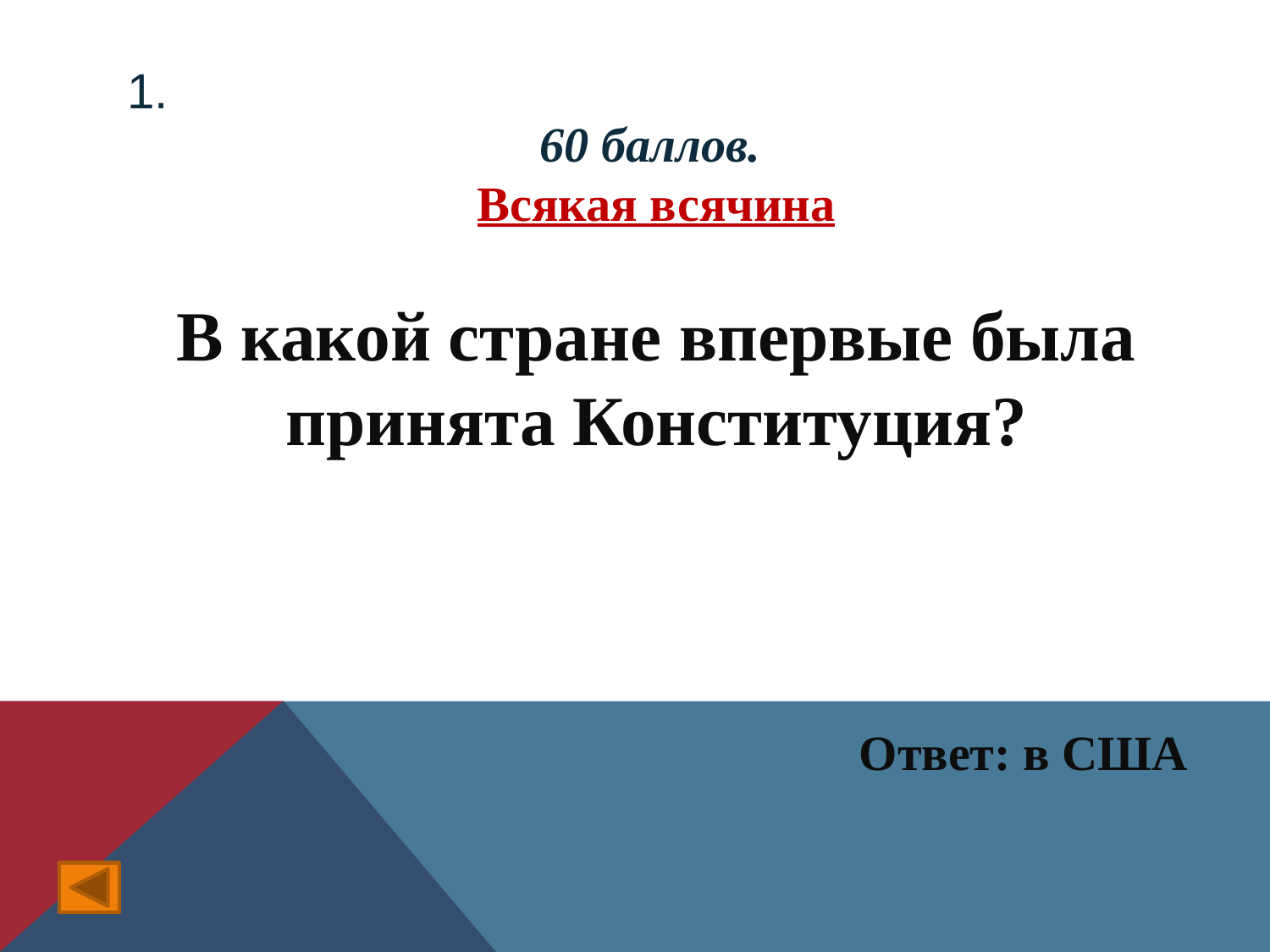

# 1.
60 баллов.
Всякая всячина

В какой стране впервые была принята Конституция?

Ответ: в США